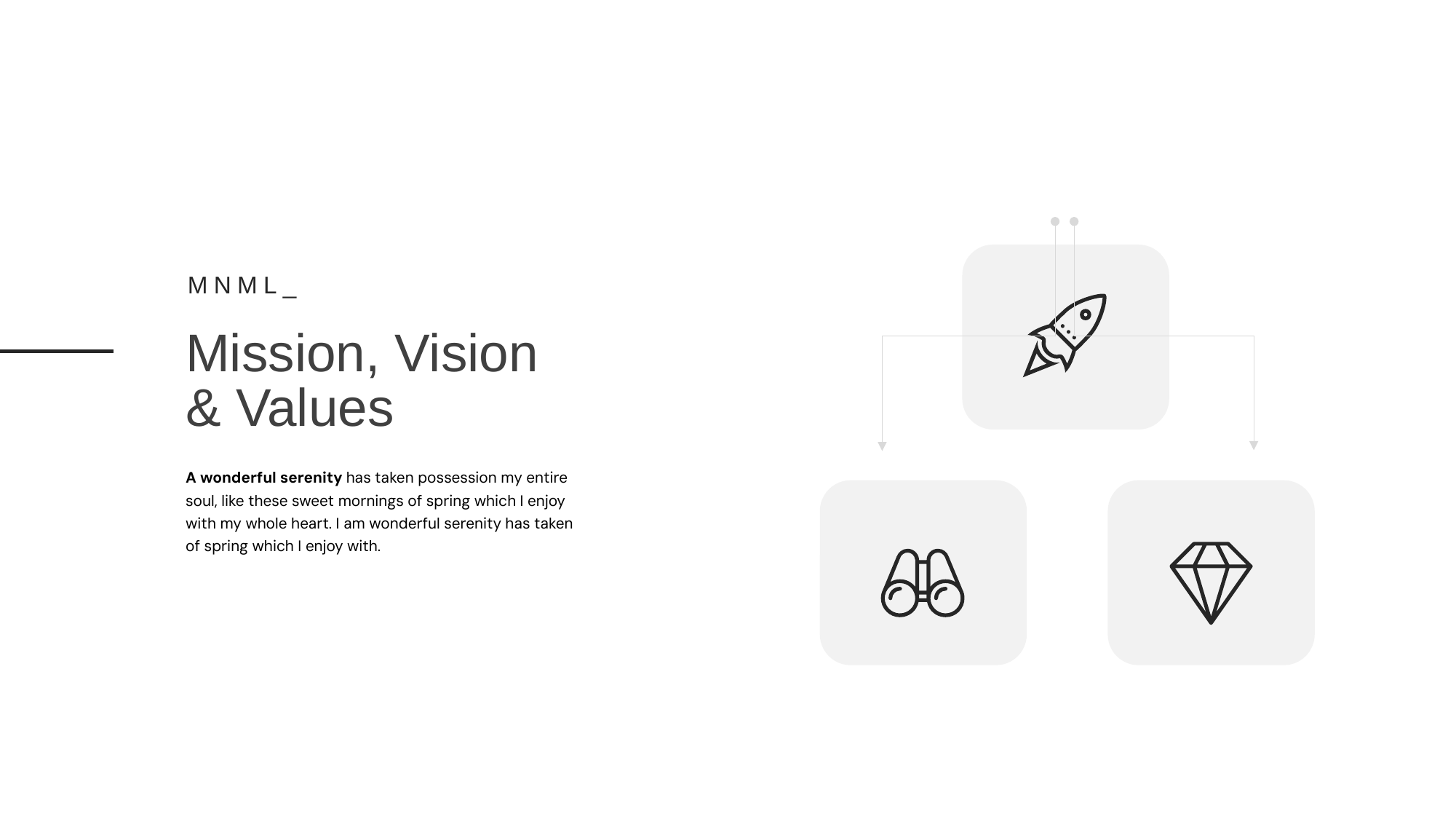

Mnml_

Mission, Vision
& Values
A wonderful serenity has taken possession my entire soul, like these sweet mornings of spring which I enjoy with my whole heart. I am wonderful serenity has taken of spring which I enjoy with.